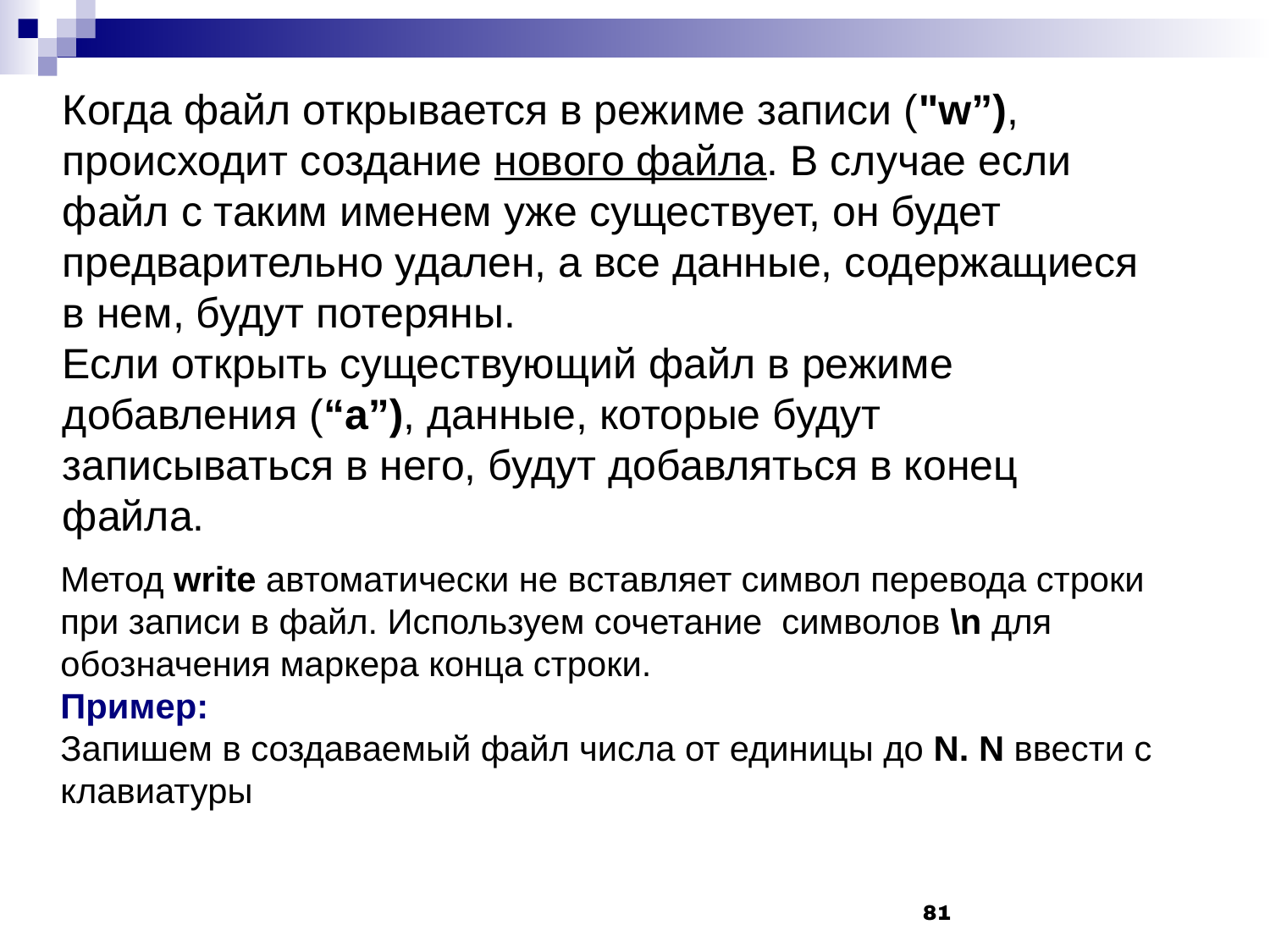

Когда файл открывается в режиме записи ("w”), происходит создание нового файла. В случае если файл с таким именем уже существует, он будет предварительно удален, а все данные, содержащиеся в нем, будут потеряны.
Если открыть существующий файл в режиме добавления (“a”), данные, которые будут записываться в него, будут добавляться в конец файла.

Метод write автоматически не вставляет символ перевода строки при записи в файл. Используем сочетание  символов \n для обозначения маркера конца строки.
Пример:
Запишем в создаваемый файл числа от единицы до N. N ввести с клавиатуры
81